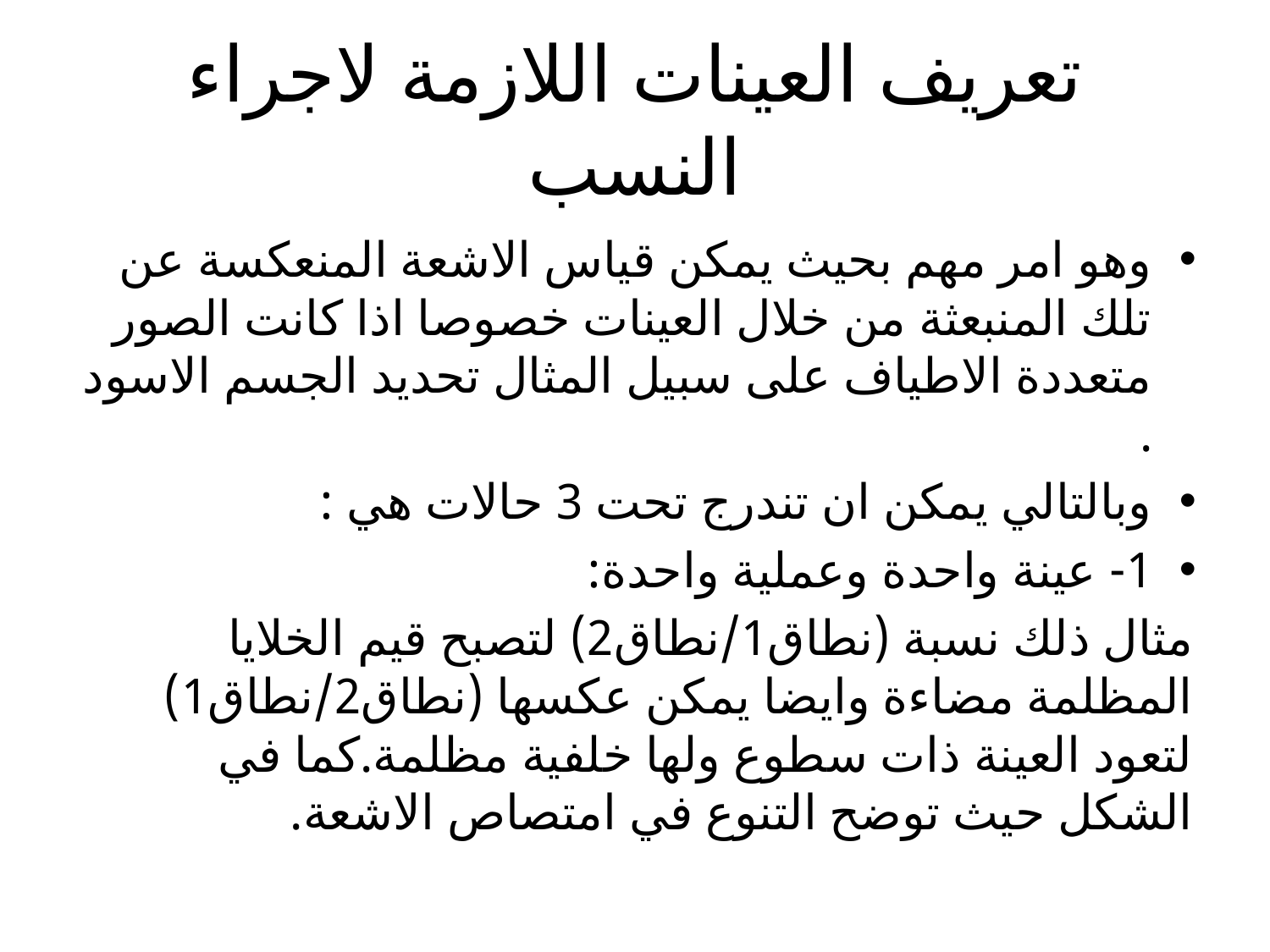

# تعريف العينات اللازمة لاجراء النسب
وهو امر مهم بحيث يمكن قياس الاشعة المنعكسة عن تلك المنبعثة من خلال العينات خصوصا اذا كانت الصور متعددة الاطياف على سبيل المثال تحديد الجسم الاسود .
وبالتالي يمكن ان تندرج تحت 3 حالات هي :
1- عينة واحدة وعملية واحدة:
مثال ذلك نسبة (نطاق1/نطاق2) لتصبح قيم الخلايا المظلمة مضاءة وايضا يمكن عكسها (نطاق2/نطاق1) لتعود العينة ذات سطوع ولها خلفية مظلمة.كما في الشكل حيث توضح التنوع في امتصاص الاشعة.